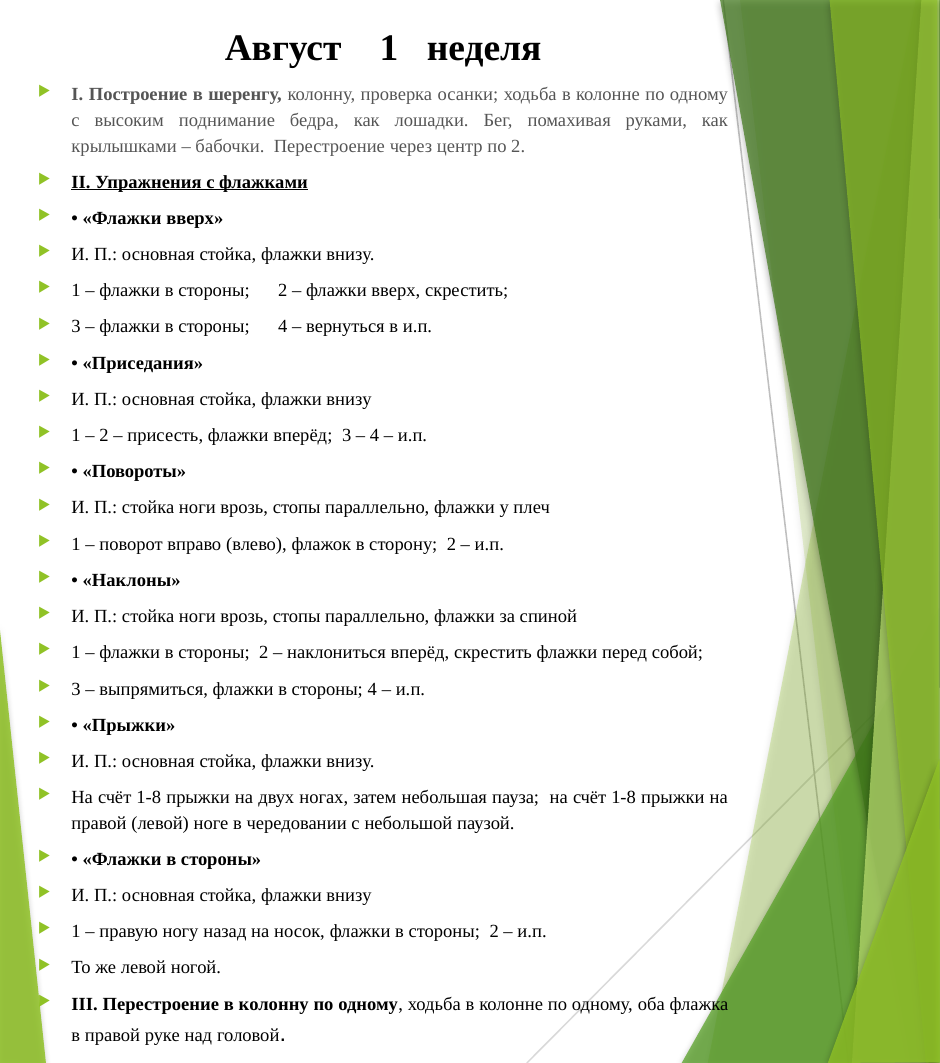

# Август    1   неделя
I. Построение в шеренгу, колонну, проверка осанки; ходьба в колонне по одному с высоким поднимание бедра, как лошадки. Бег, помахивая руками, как крылышками – бабочки.  Перестроение через центр по 2.
II. Упражнения с флажками
• «Флажки вверх»
И. П.: основная стойка, флажки внизу.
1 – флажки в стороны;      2 – флажки вверх, скрестить;
3 – флажки в стороны;      4 – вернуться в и.п.
• «Приседания»
И. П.: основная стойка, флажки внизу
1 – 2 – присесть, флажки вперёд;  3 – 4 – и.п.
• «Повороты»
И. П.: стойка ноги врозь, стопы параллельно, флажки у плеч
1 – поворот вправо (влево), флажок в сторону;  2 – и.п.
• «Наклоны»
И. П.: стойка ноги врозь, стопы параллельно, флажки за спиной
1 – флажки в стороны;  2 – наклониться вперёд, скрестить флажки перед собой;
3 – выпрямиться, флажки в стороны; 4 – и.п.
• «Прыжки»
И. П.: основная стойка, флажки внизу.
На счёт 1-8 прыжки на двух ногах, затем небольшая пауза;  на счёт 1-8 прыжки на правой (левой) ноге в чередовании с небольшой паузой.
• «Флажки в стороны»
И. П.: основная стойка, флажки внизу
1 – правую ногу назад на носок, флажки в стороны;  2 – и.п.
То же левой ногой.
III. Перестроение в колонну по одному, ходьба в колонне по одному, оба флажка в правой руке над головой.